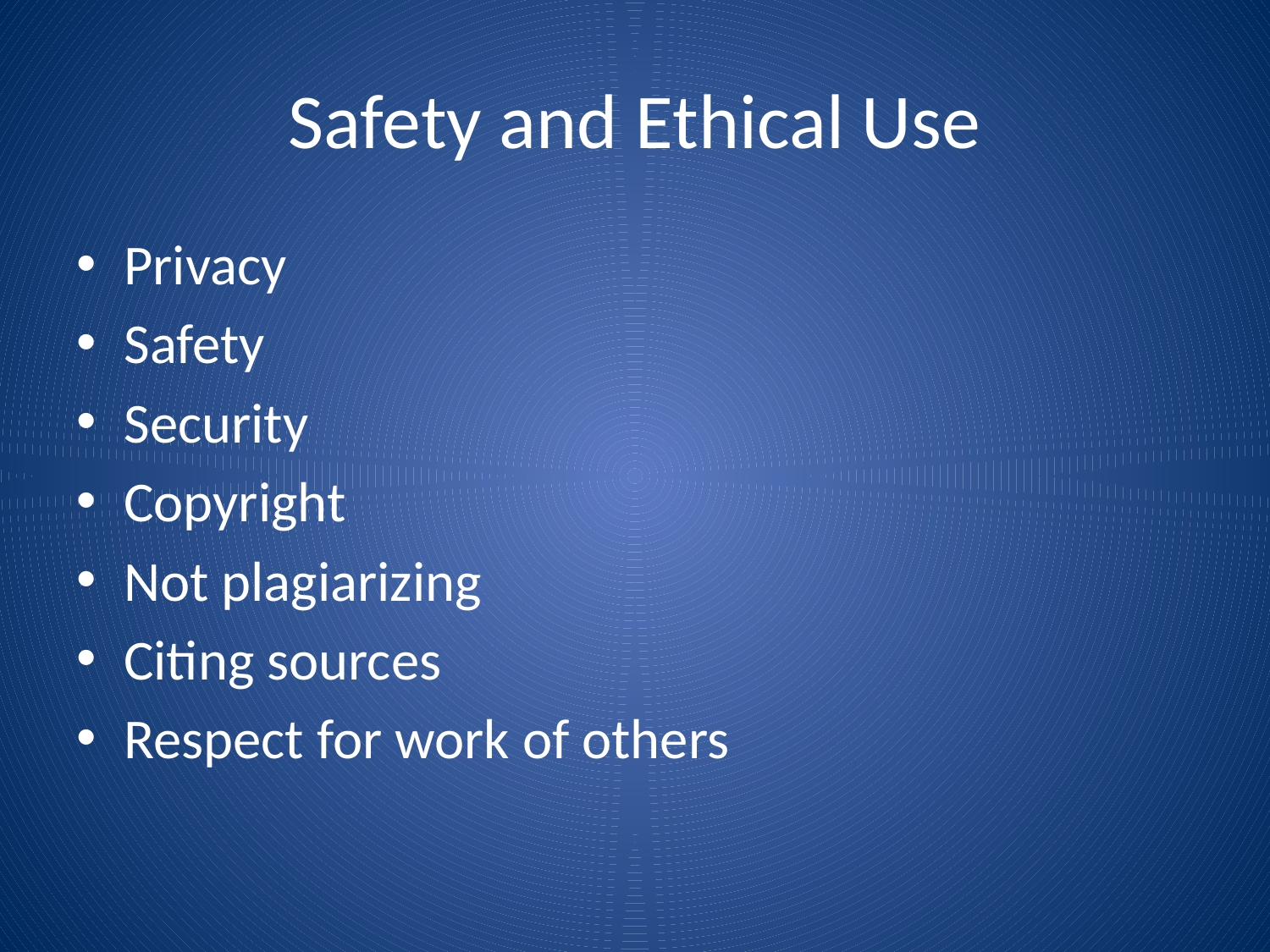

# Safety and Ethical Use
Privacy
Safety
Security
Copyright
Not plagiarizing
Citing sources
Respect for work of others